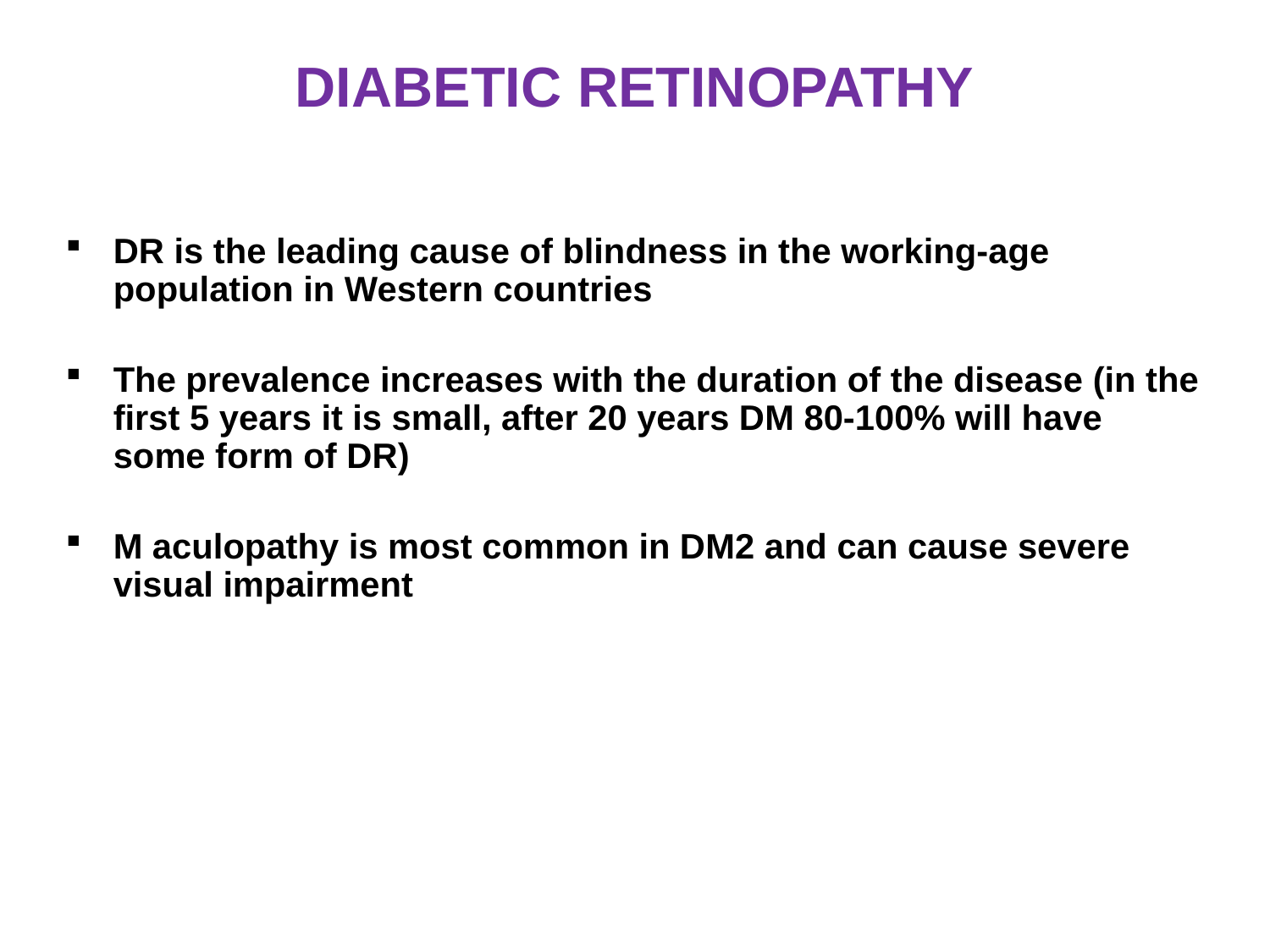

# DIABETIC RETINOPATHY

DR is the leading cause of blindness in the working-age population in Western countries

The prevalence increases with the duration of the disease (in the first 5 years it is small, after 20 years DM 80-100% will have some form of DR)

M aculopathy is most common in DM2 and can cause severe visual impairment